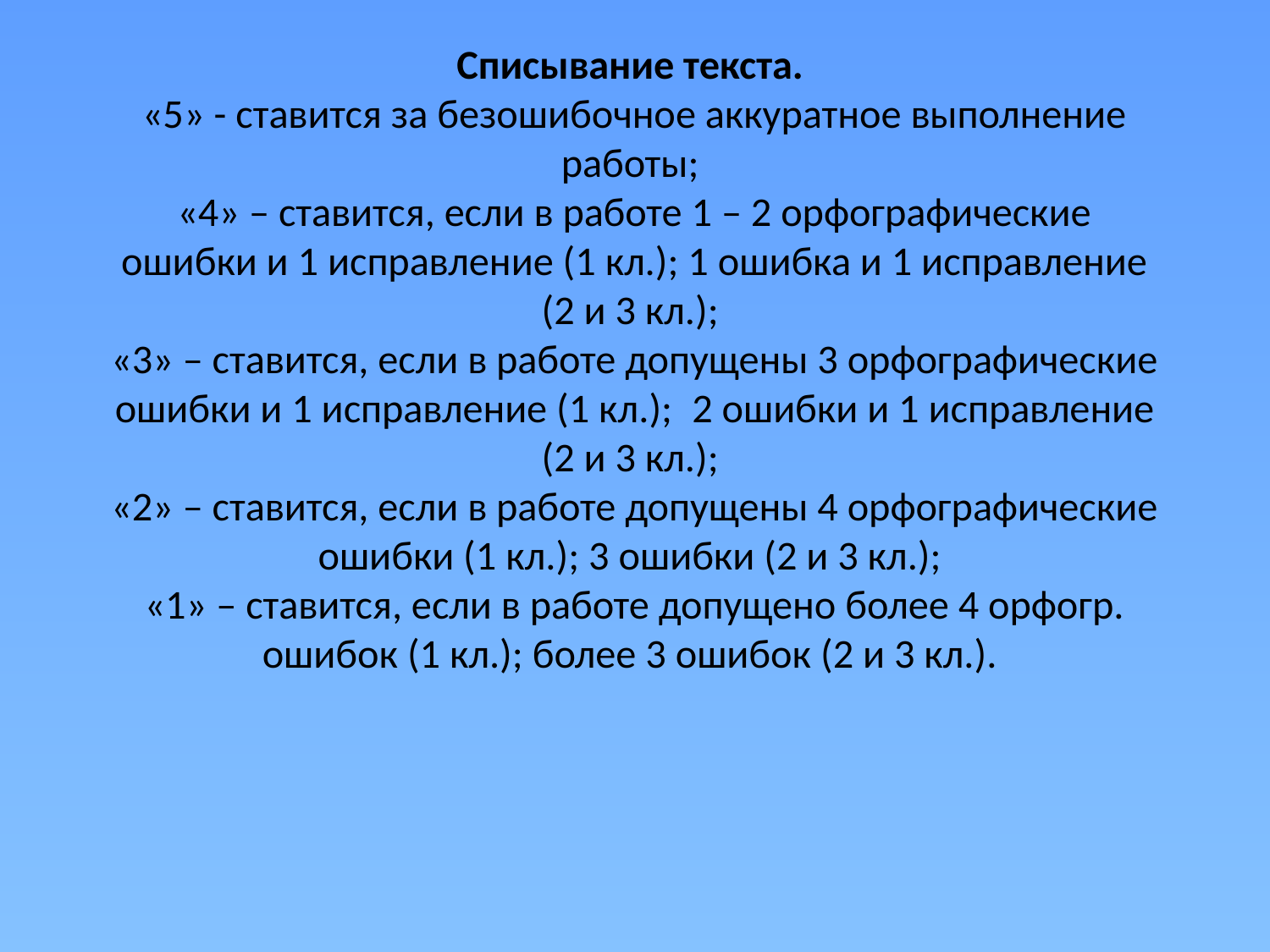

# Списывание текста. «5» - ставится за безошибочное аккуратное выполнение работы; «4» – ставится, если в работе 1 – 2 орфографические ошибки и 1 исправление (1 кл.); 1 ошибка и 1 исправление (2 и 3 кл.); «3» – ставится, если в работе допущены 3 орфографические ошибки и 1 исправление (1 кл.);  2 ошибки и 1 исправление (2 и 3 кл.); «2» – ставится, если в работе допущены 4 орфографические ошибки (1 кл.); 3 ошибки (2 и 3 кл.); «1» – ставится, если в работе допущено более 4 орфогр. ошибок (1 кл.); более 3 ошибок (2 и 3 кл.).